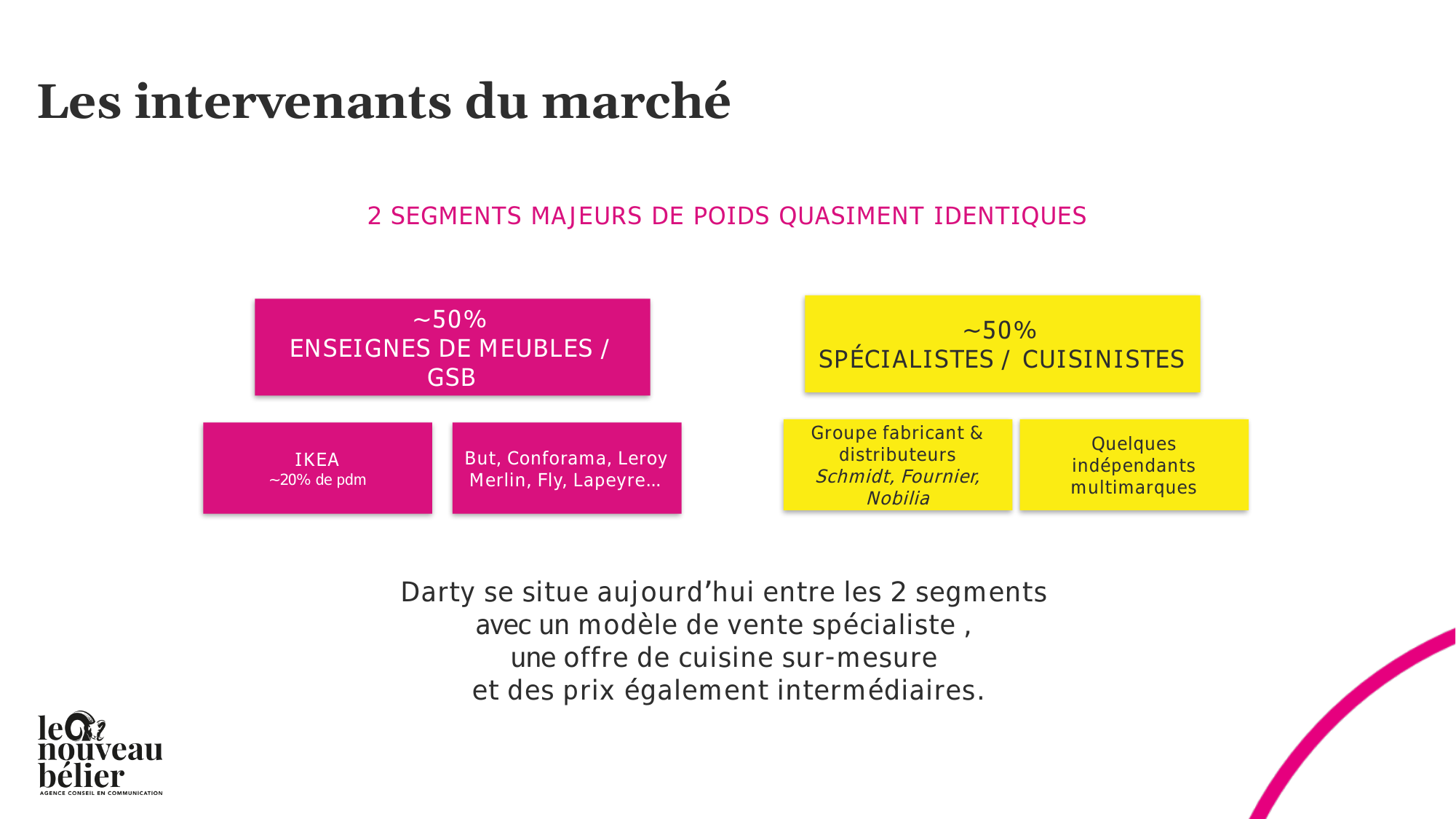

# Les intervenants du marché
2 segments majeurs de poids quasiment identiques
~50%
SPÉCIALISTES / CUISINISTES
~50%
ENSEIGNES DE MEUBLES / GSB
Groupe fabricant & distributeurs
Schmidt, Fournier, Nobilia
Quelques indépendants multimarques
IKEA
~20% de pdm
But, Conforama, Leroy Merlin, Fly, Lapeyre…
Darty se situe aujourd’hui entre les 2 segments
avec un modèle de vente spécialiste ,
une offre de cuisine sur-mesure
et des prix également intermédiaires.